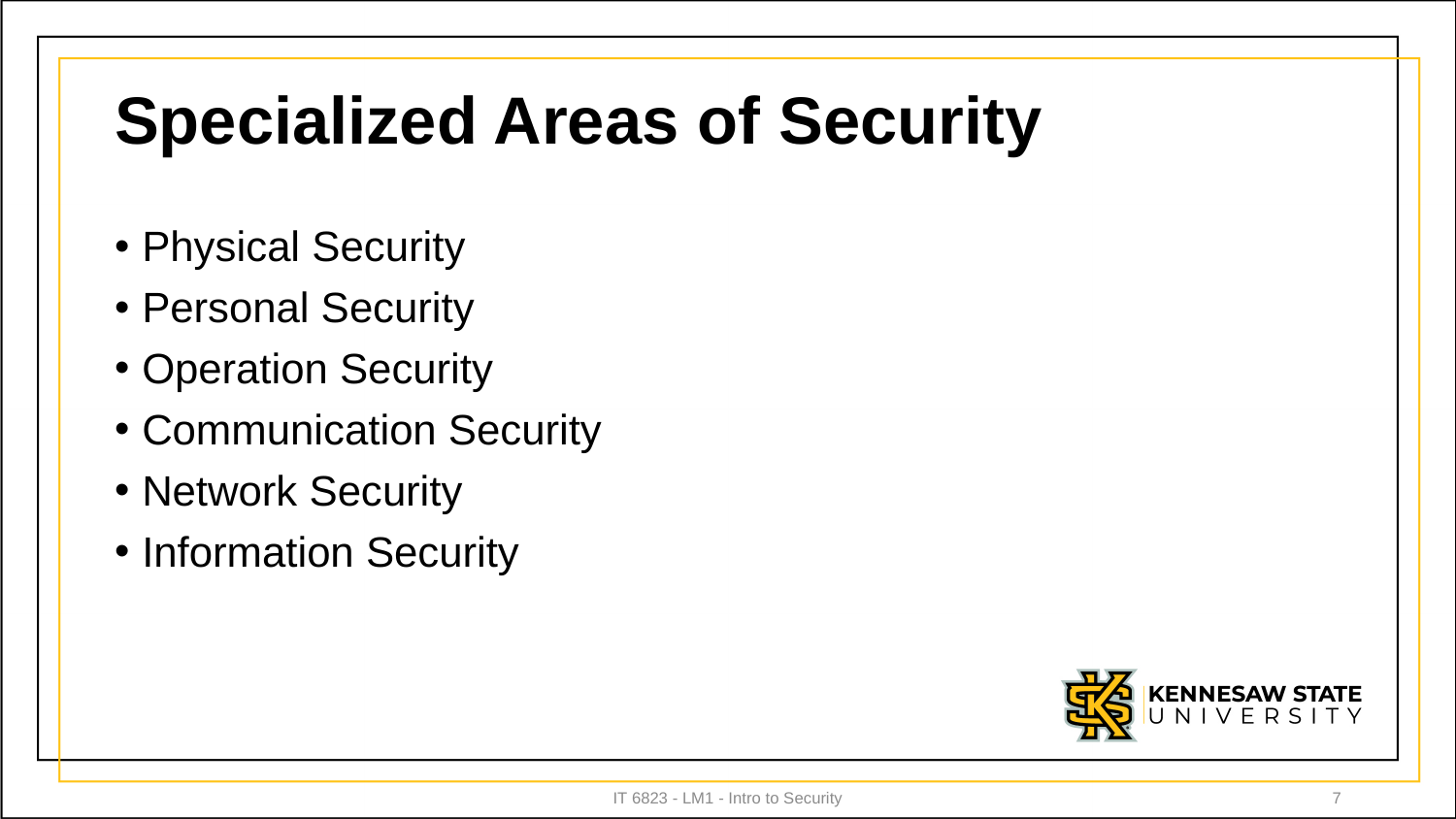

# Specialized Areas of Security
Physical Security
Personal Security
Operation Security
Communication Security
Network Security
Information Security
IT 6823 - LM1 - Intro to Security
7